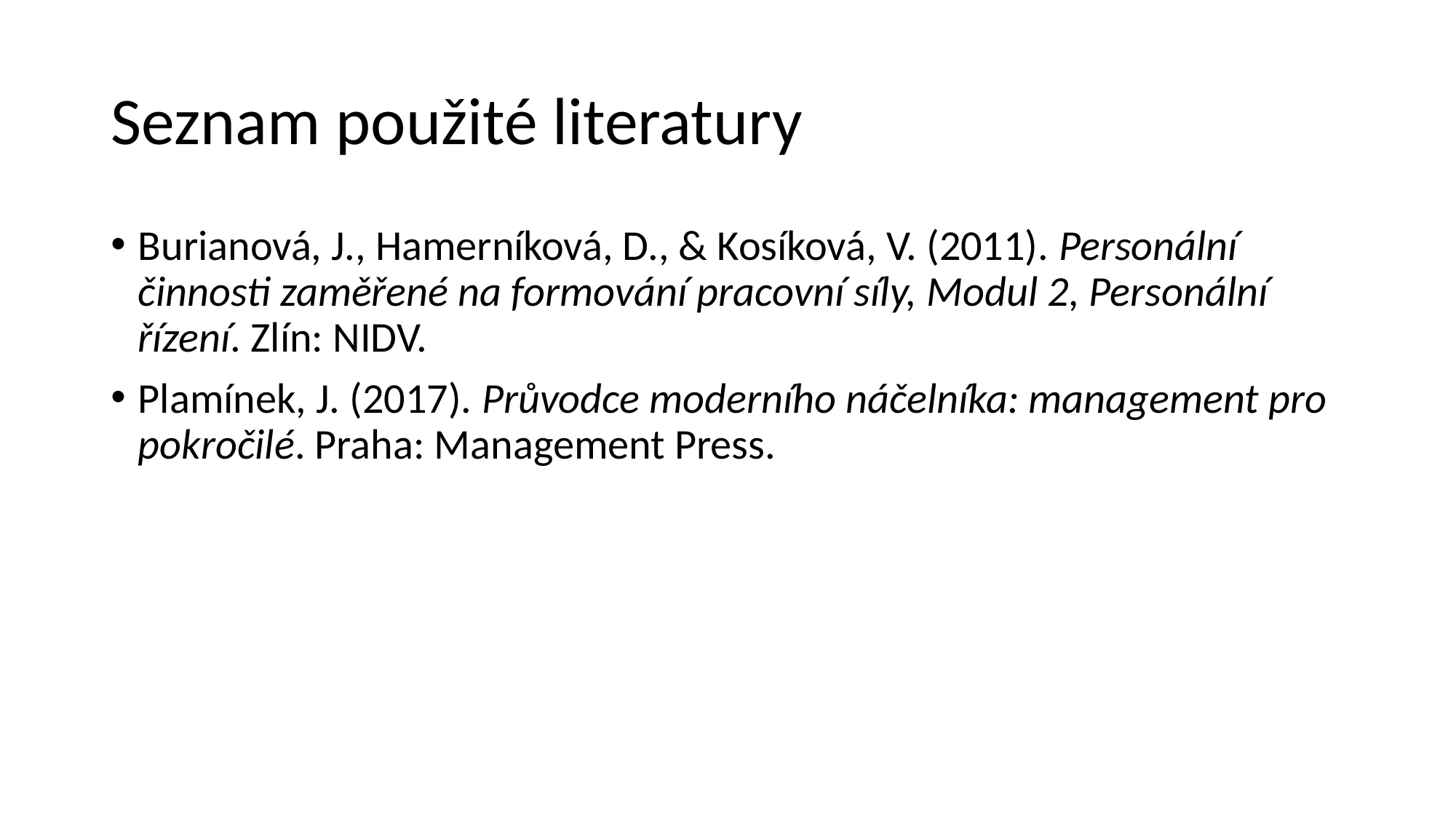

# Seznam použité literatury
Burianová, J., Hamerníková, D., & Kosíková, V. (2011). Personální činnosti zaměřené na formování pracovní síly, Modul 2, Personální řízení. Zlín: NIDV.
Plamínek, J. (2017). Průvodce moderního náčelníka: management pro pokročilé. Praha: Management Press.